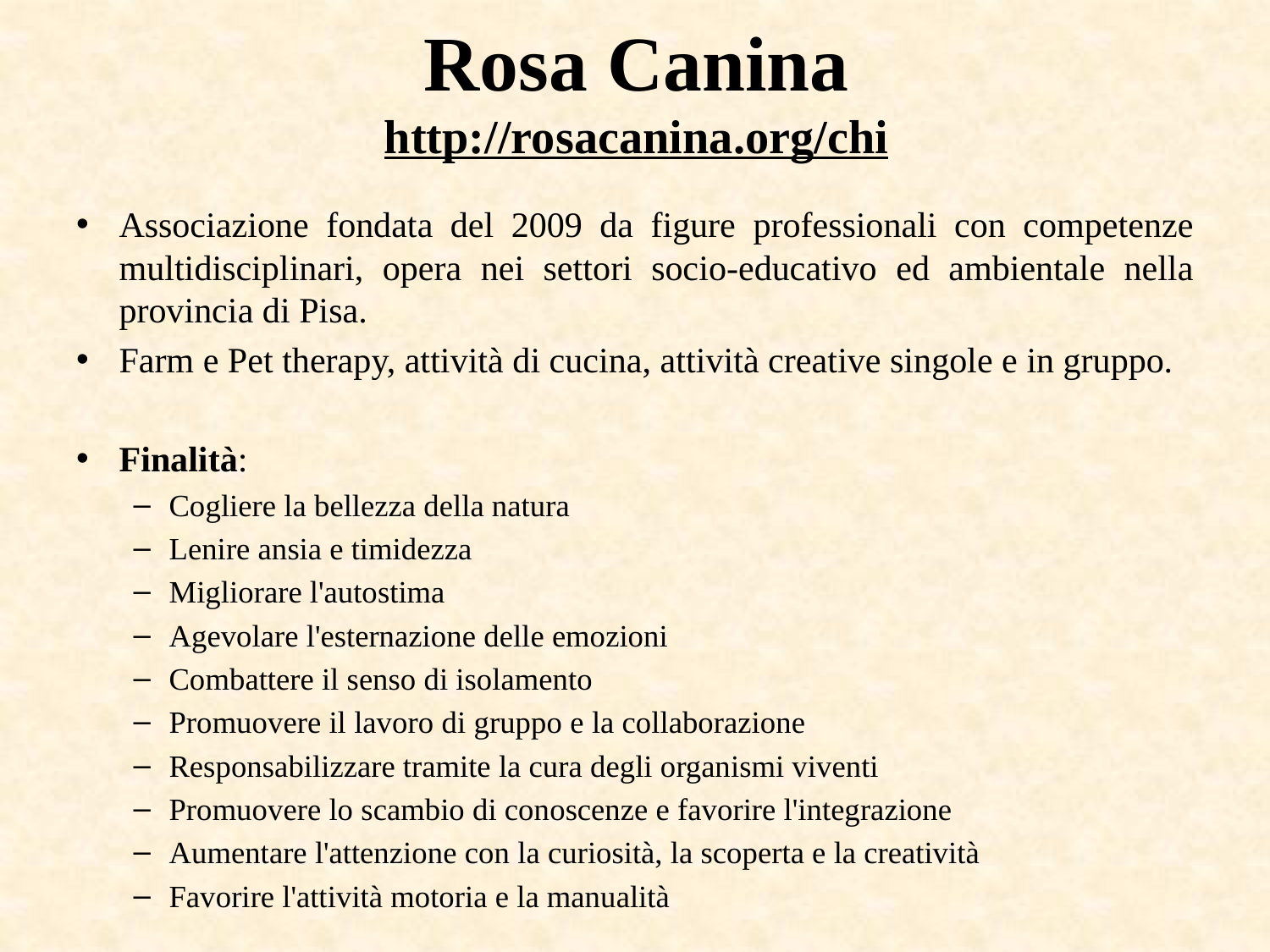

# Rosa Canina http://rosacanina.org/chi

Associazione fondata del 2009 da figure professionali con competenze multidisciplinari, opera nei settori socio-educativo ed ambientale nella provincia di Pisa.
Farm e Pet therapy, attività di cucina, attività creative singole e in gruppo.

Finalità:
Cogliere la bellezza della natura
Lenire ansia e timidezza
Migliorare l'autostima
Agevolare l'esternazione delle emozioni
Combattere il senso di isolamento
Promuovere il lavoro di gruppo e la collaborazione
Responsabilizzare tramite la cura degli organismi viventi
Promuovere lo scambio di conoscenze e favorire l'integrazione
Aumentare l'attenzione con la curiosità, la scoperta e la creatività
Favorire l'attività motoria e la manualità